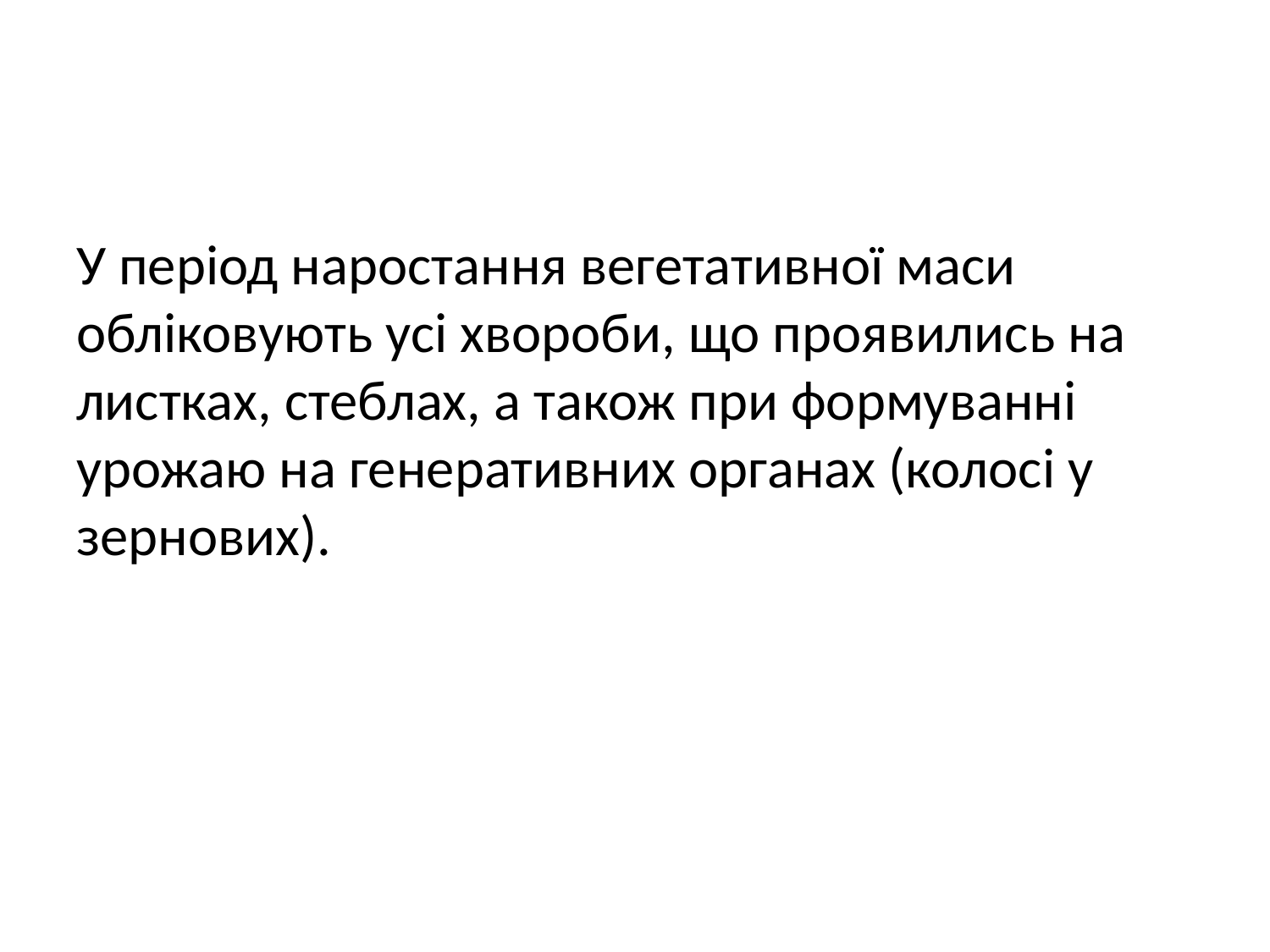

#
У період наростання вегетативної маси обліковують усі хвороби, що проявились на листках, стеблах, а також при формуванні урожаю на генеративних органах (колосі у зернових).